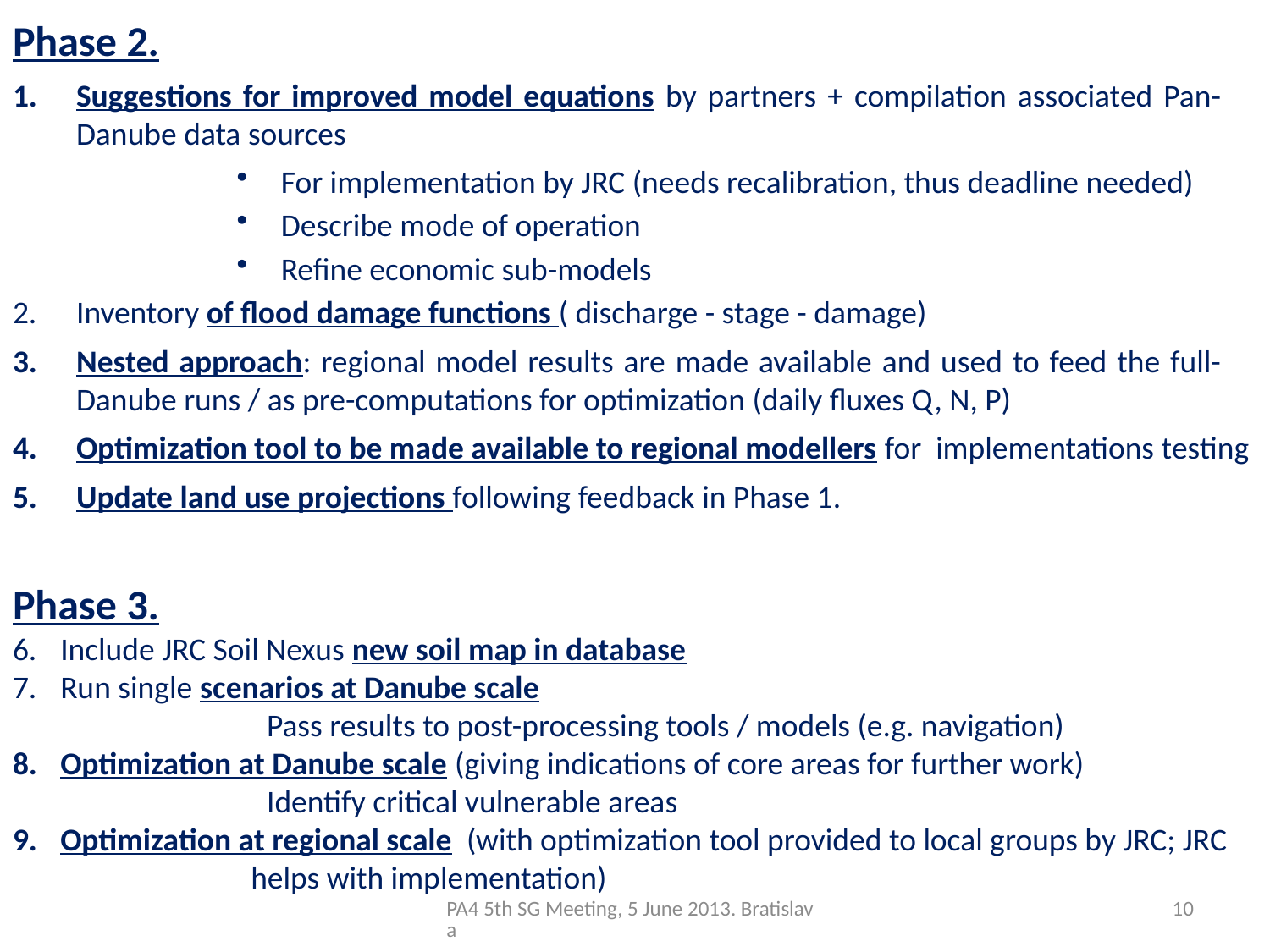

Phase 2.
Suggestions for improved model equations by partners + compilation associated Pan-	Danube data sources
  For implementation by JRC (needs recalibration, thus deadline needed)
  Describe mode of operation
  Refine economic sub-models
Inventory of flood damage functions ( discharge - stage - damage)
Nested approach: regional model results are made available and used to feed the full-	Danube runs / as pre-computations for optimization (daily fluxes Q, N, P)
Optimization tool to be made available to regional modellers for  implementations testing
Update land use projections following feedback in Phase 1.

Phase 3.
Include JRC Soil Nexus new soil map in database
Run single scenarios at Danube scale
	Pass results to post-processing tools / models (e.g. navigation)
Optimization at Danube scale (giving indications of core areas for further work)
	Identify critical vulnerable areas
Optimization at regional scale  (with optimization tool provided to local groups by JRC; JRC 	helps with implementation)
PA4 5th SG Meeting, 5 June 2013. Bratislava
10